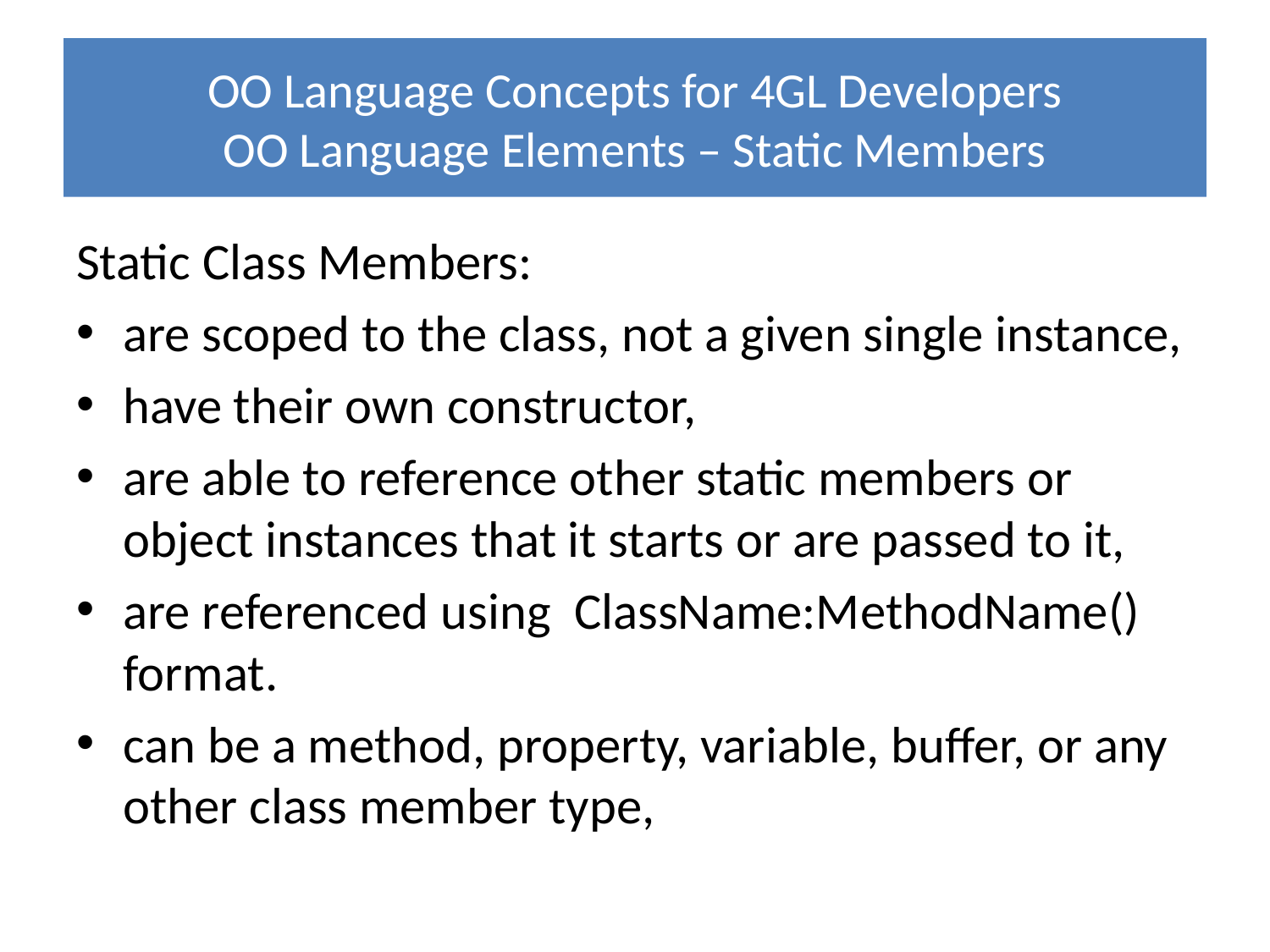

# OO Language Concepts for 4GL Developers OO Language Elements – Static Members
Static Class Members:
are scoped to the class, not a given single instance,
have their own constructor,
are able to reference other static members or object instances that it starts or are passed to it,
are referenced using  ClassName:MethodName() format.
can be a method, property, variable, buffer, or any other class member type,